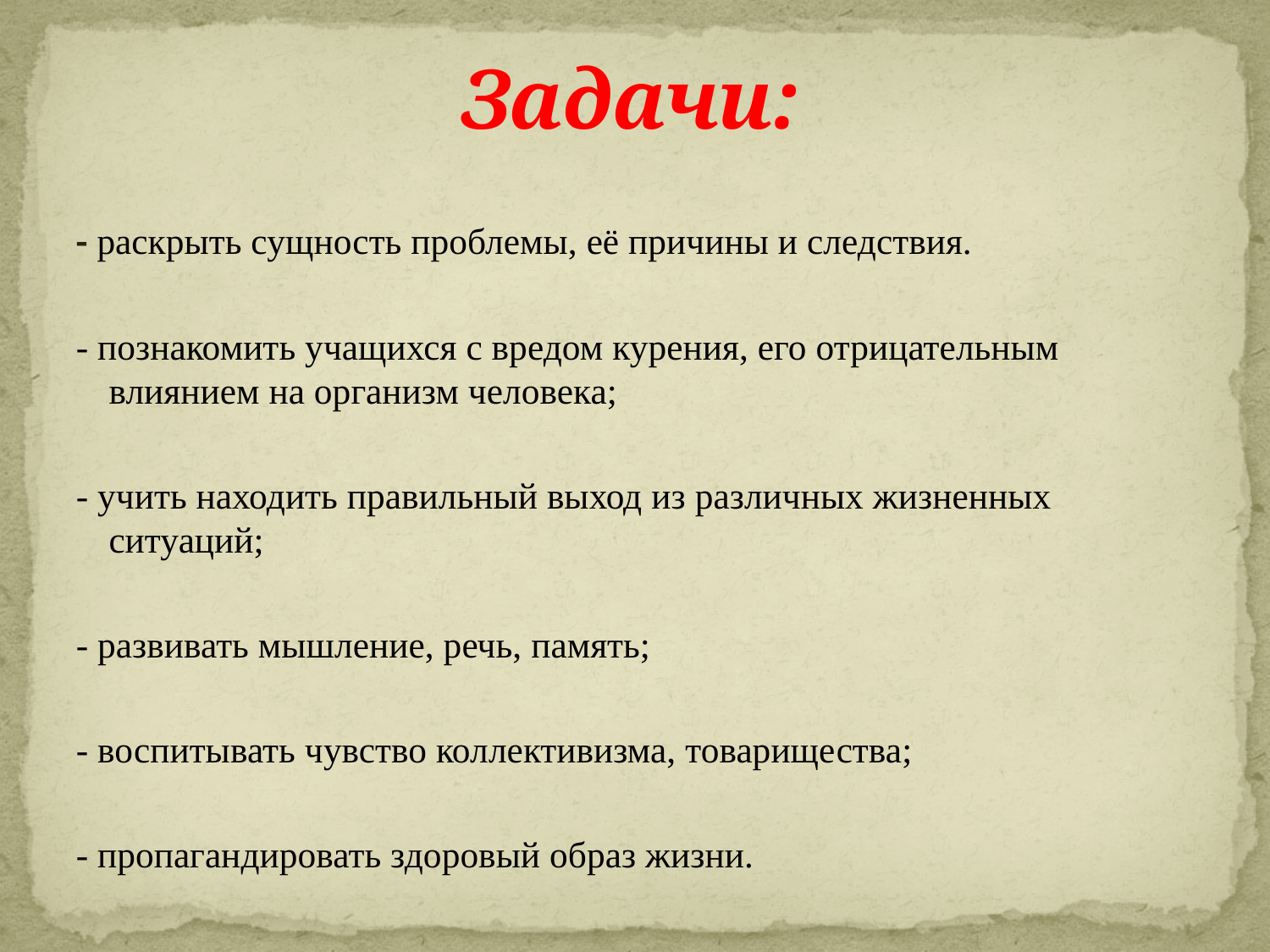

# Задачи:
- раскрыть сущность проблемы, её причины и следствия.

- познакомить учащихся с вредом курения, его отрицательным влиянием на организм человека;

- учить находить правильный выход из различных жизненных ситуаций;

- развивать мышление, речь, память;

- воспитывать чувство коллективизма, товарищества;

- пропагандировать здоровый образ жизни.